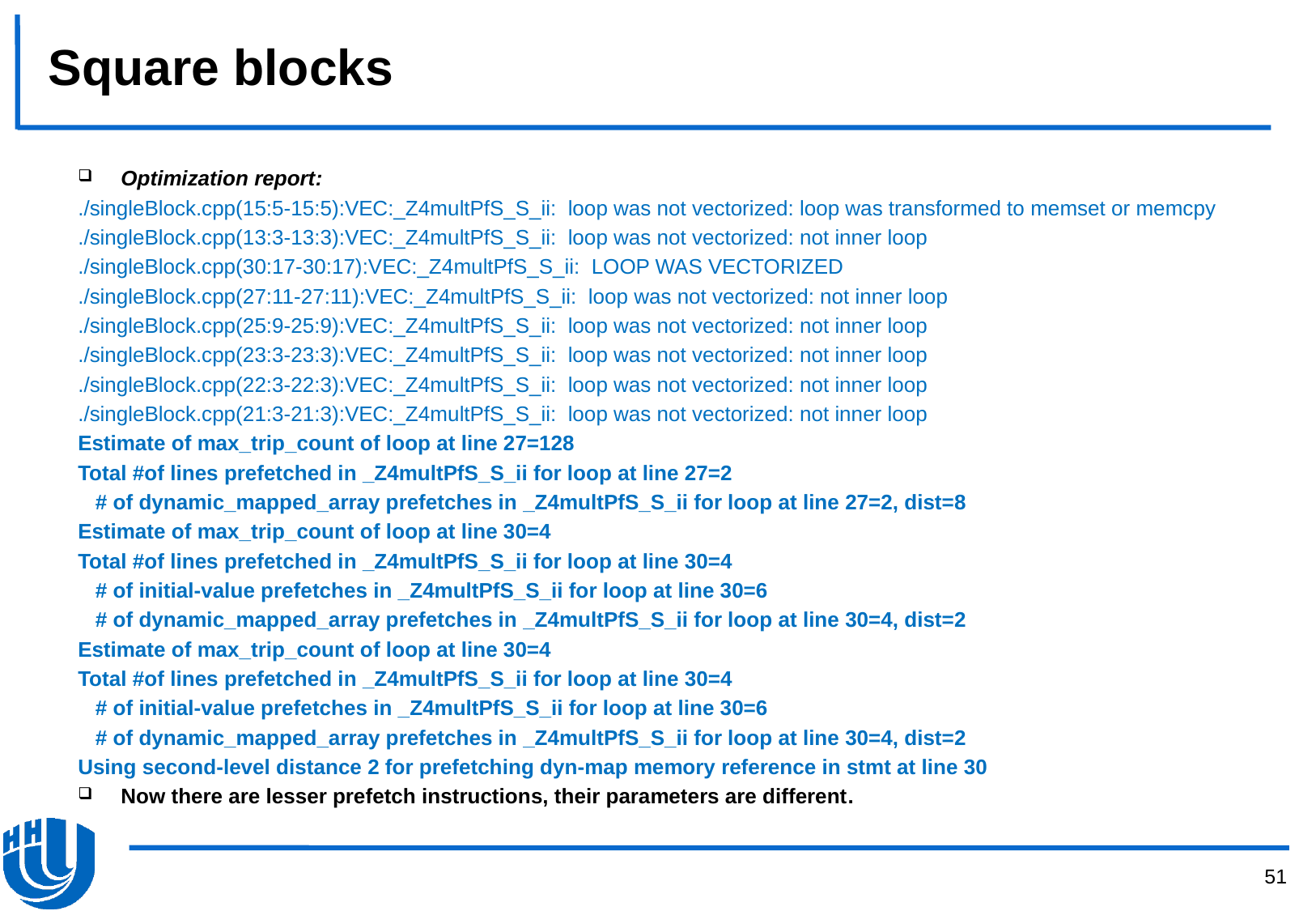

# Square blocks
Optimization report:
./singleBlock.cpp(15:5-15:5):VEC:_Z4multPfS_S_ii:  loop was not vectorized: loop was transformed to memset or memcpy
./singleBlock.cpp(13:3-13:3):VEC:_Z4multPfS_S_ii:  loop was not vectorized: not inner loop
./singleBlock.cpp(30:17-30:17):VEC:_Z4multPfS_S_ii:  LOOP WAS VECTORIZED
./singleBlock.cpp(27:11-27:11):VEC:_Z4multPfS_S_ii:  loop was not vectorized: not inner loop
./singleBlock.cpp(25:9-25:9):VEC:_Z4multPfS_S_ii:  loop was not vectorized: not inner loop
./singleBlock.cpp(23:3-23:3):VEC:_Z4multPfS_S_ii:  loop was not vectorized: not inner loop
./singleBlock.cpp(22:3-22:3):VEC:_Z4multPfS_S_ii:  loop was not vectorized: not inner loop
./singleBlock.cpp(21:3-21:3):VEC:_Z4multPfS_S_ii:  loop was not vectorized: not inner loop
Estimate of max_trip_count of loop at line 27=128
Total #of lines prefetched in _Z4multPfS_S_ii for loop at line 27=2
   # of dynamic_mapped_array prefetches in _Z4multPfS_S_ii for loop at line 27=2, dist=8
Estimate of max_trip_count of loop at line 30=4
Total #of lines prefetched in _Z4multPfS_S_ii for loop at line 30=4
   # of initial-value prefetches in _Z4multPfS_S_ii for loop at line 30=6
   # of dynamic_mapped_array prefetches in _Z4multPfS_S_ii for loop at line 30=4, dist=2
Estimate of max_trip_count of loop at line 30=4
Total #of lines prefetched in _Z4multPfS_S_ii for loop at line 30=4
   # of initial-value prefetches in _Z4multPfS_S_ii for loop at line 30=6
   # of dynamic_mapped_array prefetches in _Z4multPfS_S_ii for loop at line 30=4, dist=2
Using second-level distance 2 for prefetching dyn-map memory reference in stmt at line 30
Now there are lesser prefetch instructions, their parameters are different.